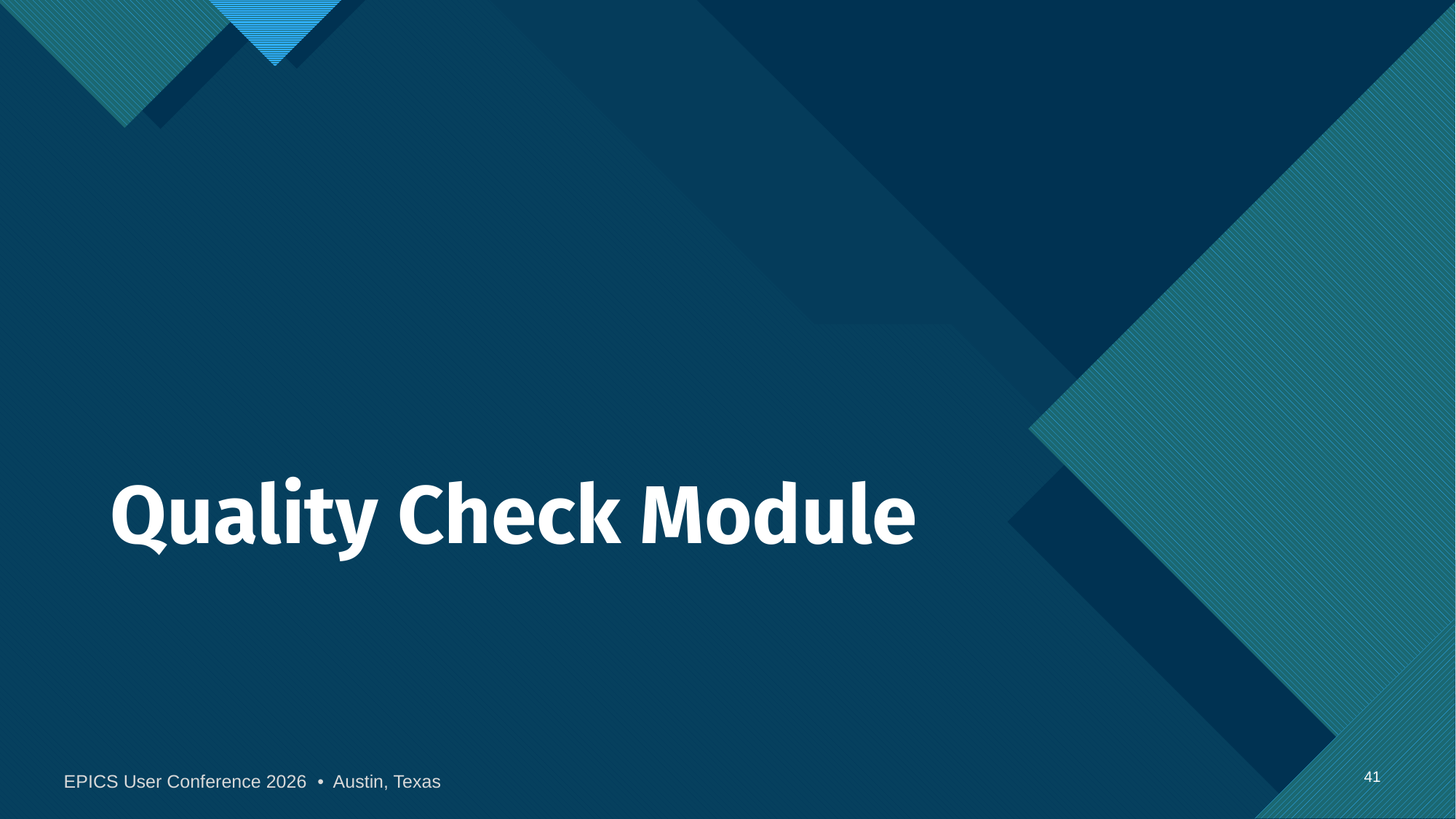

# Quality Check Module

41
EPICS User Conference 2026  •  Austin, Texas